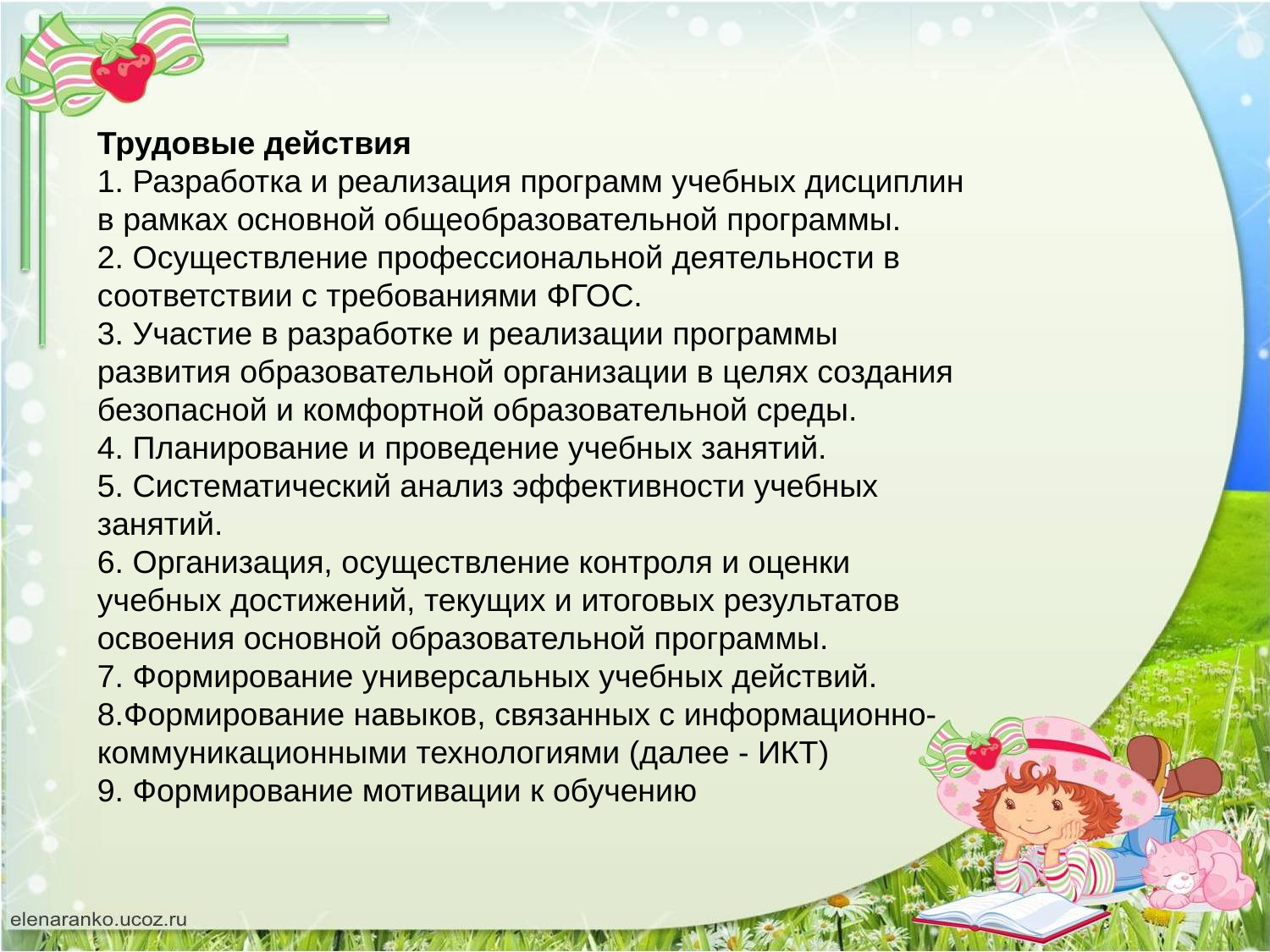

Трудовые действия
1. Разработка и реализация программ учебных дисциплин в рамках основной общеобразовательной программы.
2. Осуществление профессиональной деятельности в соответствии с требованиями ФГОС.
3. Участие в разработке и реализации программы развития образовательной организации в целях создания безопасной и комфортной образовательной среды.
4. Планирование и проведение учебных занятий.
5. Систематический анализ эффективности учебных занятий.
6. Организация, осуществление контроля и оценки учебных достижений, текущих и итоговых результатов освоения основной образовательной программы.
7. Формирование универсальных учебных действий. 8.Формирование навыков, связанных с информационно-коммуникационными технологиями (далее - ИКТ)
9. Формирование мотивации к обучению